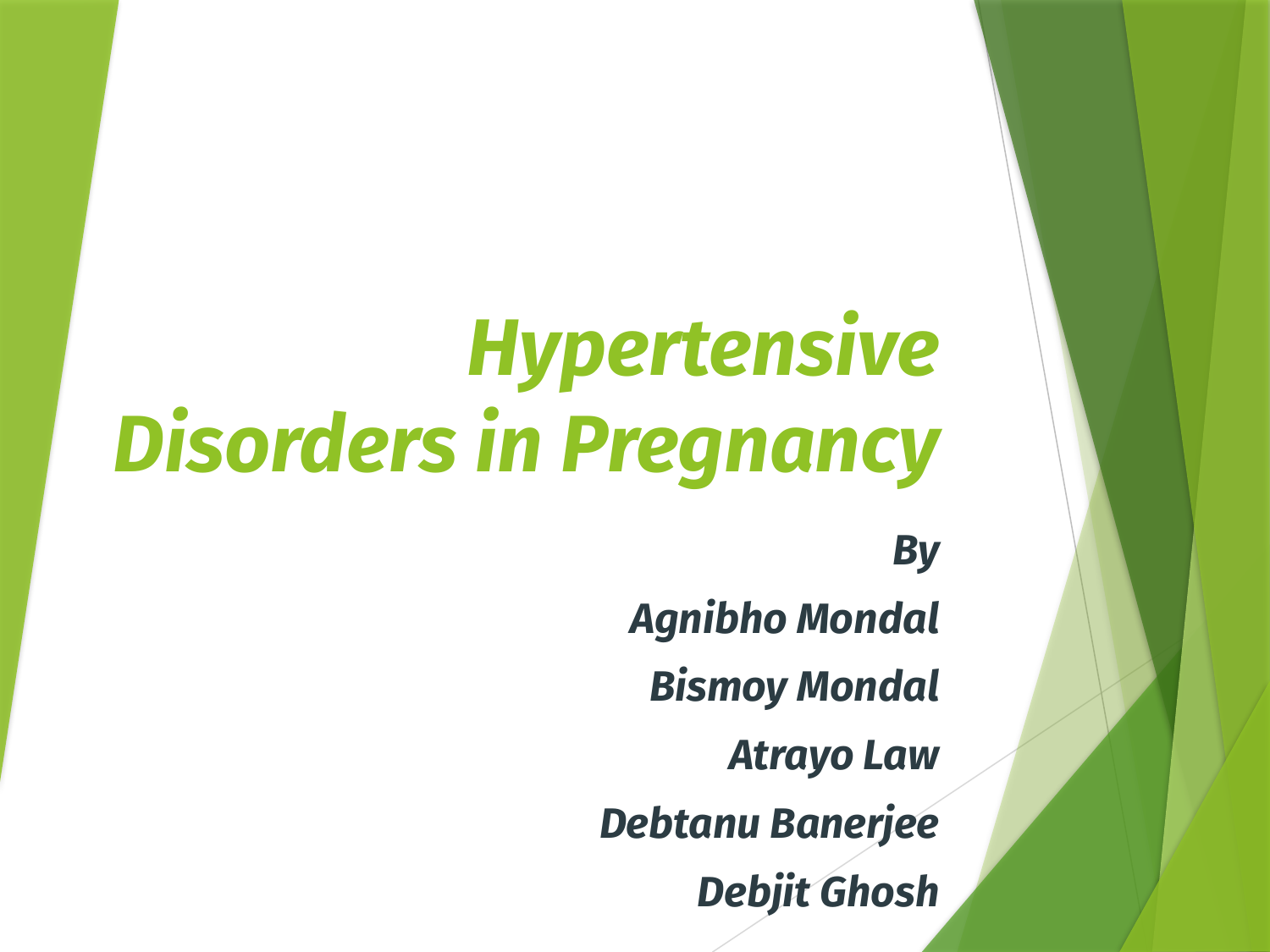

# Hypertensive Disorders in Pregnancy
By
Agnibho Mondal
Bismoy Mondal
Atrayo Law
Debtanu Banerjee
Debjit Ghosh